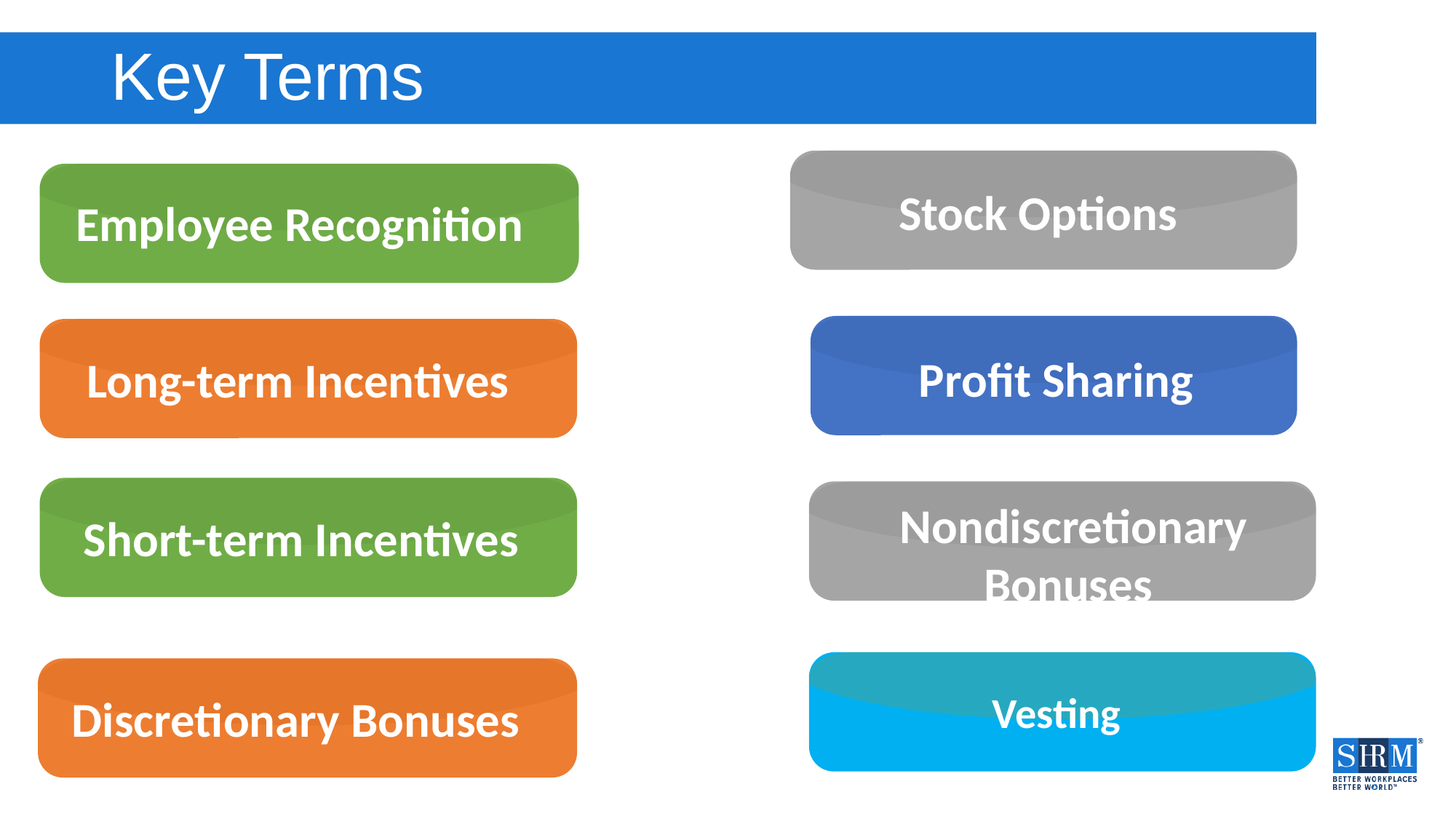

# Key Terms

Stock Options
Employee Recognition

Profit Sharing
Long-term Incentives

Nondiscretionary Bonuses
Short-term Incentives
Benefits

Vesting
Discretionary Bonuses